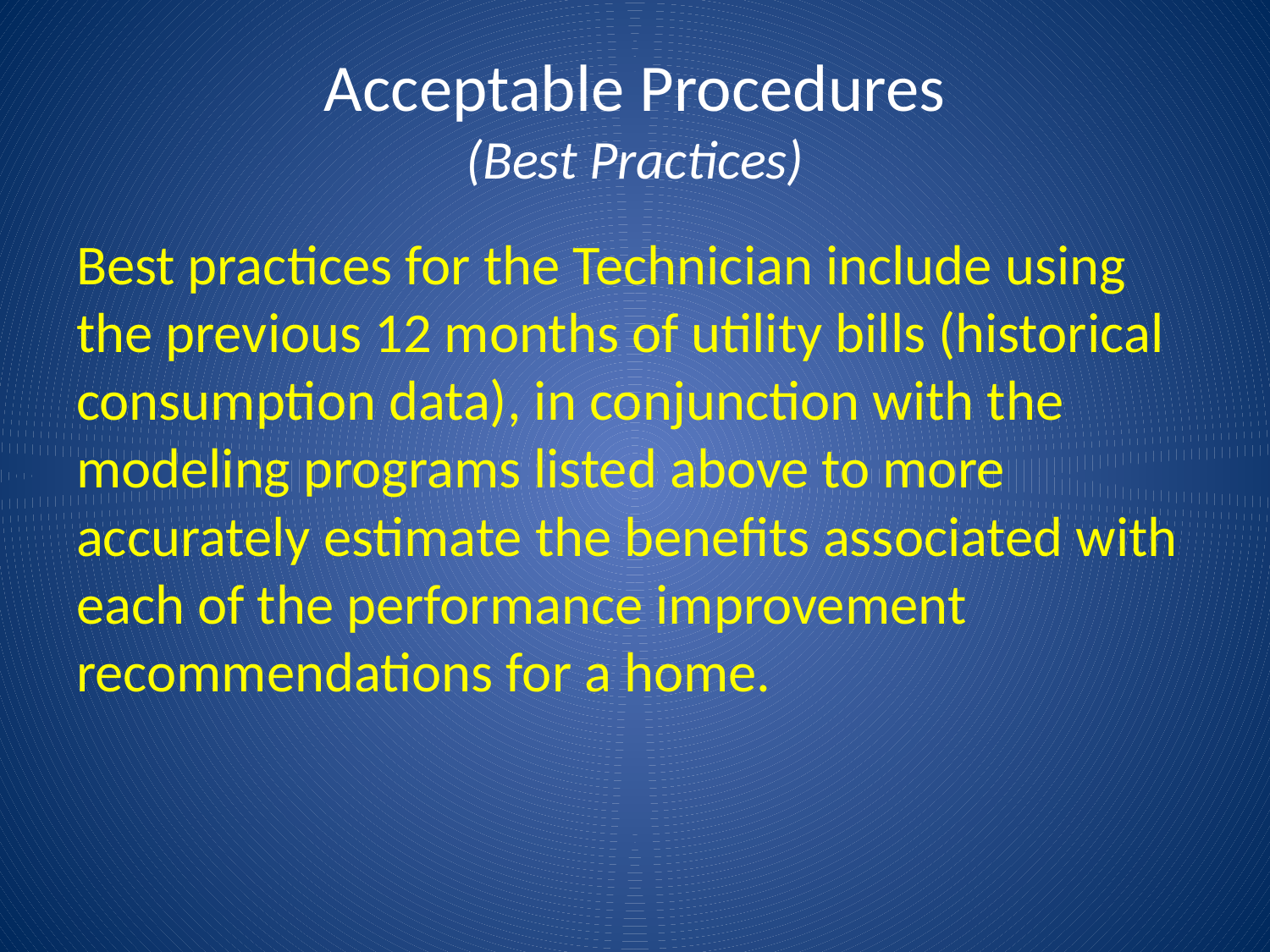

# Acceptable Procedures (Best Practices)
Best practices for the Technician include using the previous 12 months of utility bills (historical consumption data), in conjunction with the modeling programs listed above to more accurately estimate the benefits associated with each of the performance improvement recommendations for a home.